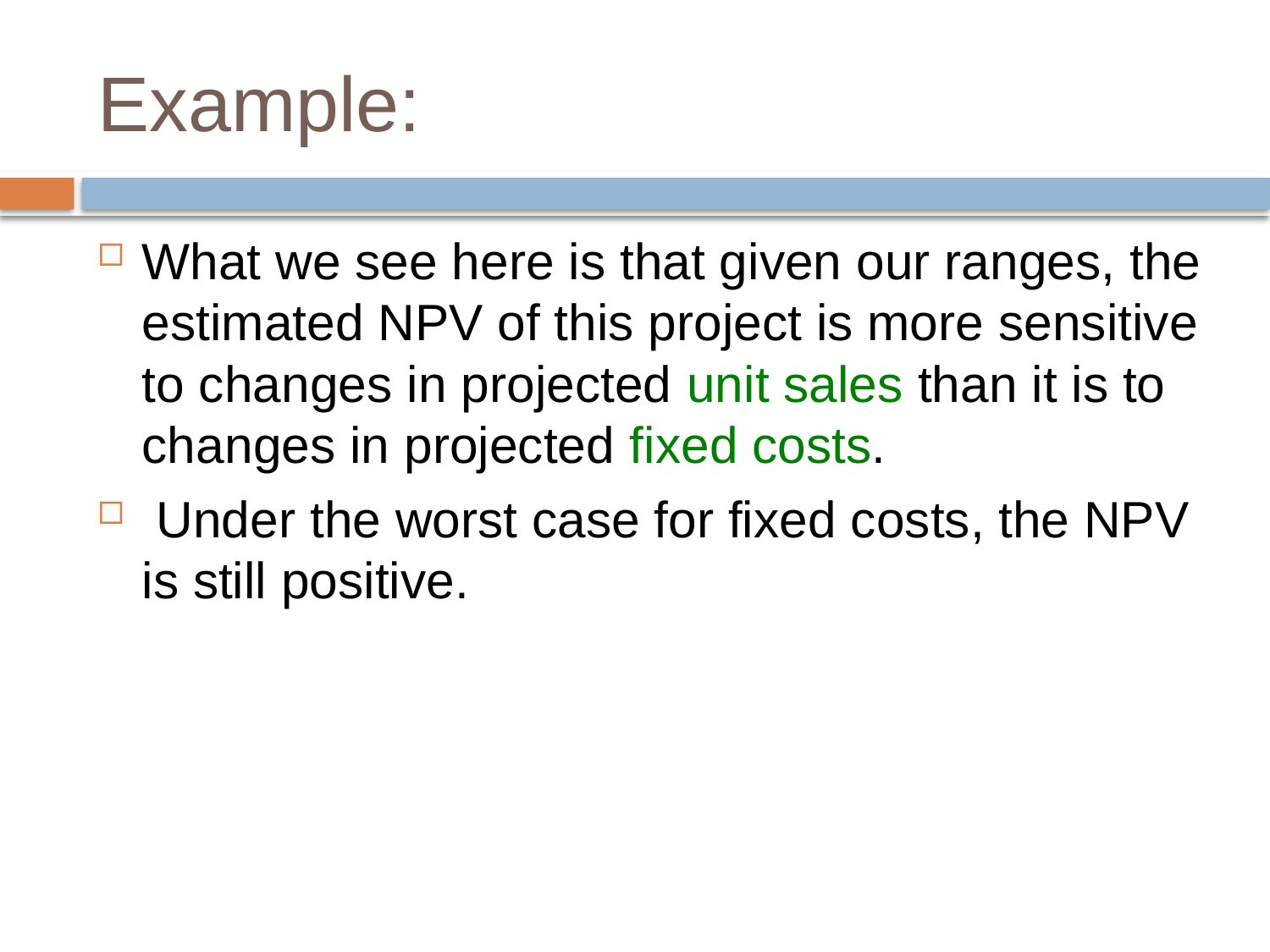

# Example:
What we see here is that given our ranges, the estimated NPV of this project is more sensitive to changes in projected unit sales than it is to changes in projected fixed costs.
 Under the worst case for fixed costs, the NPV is still positive.